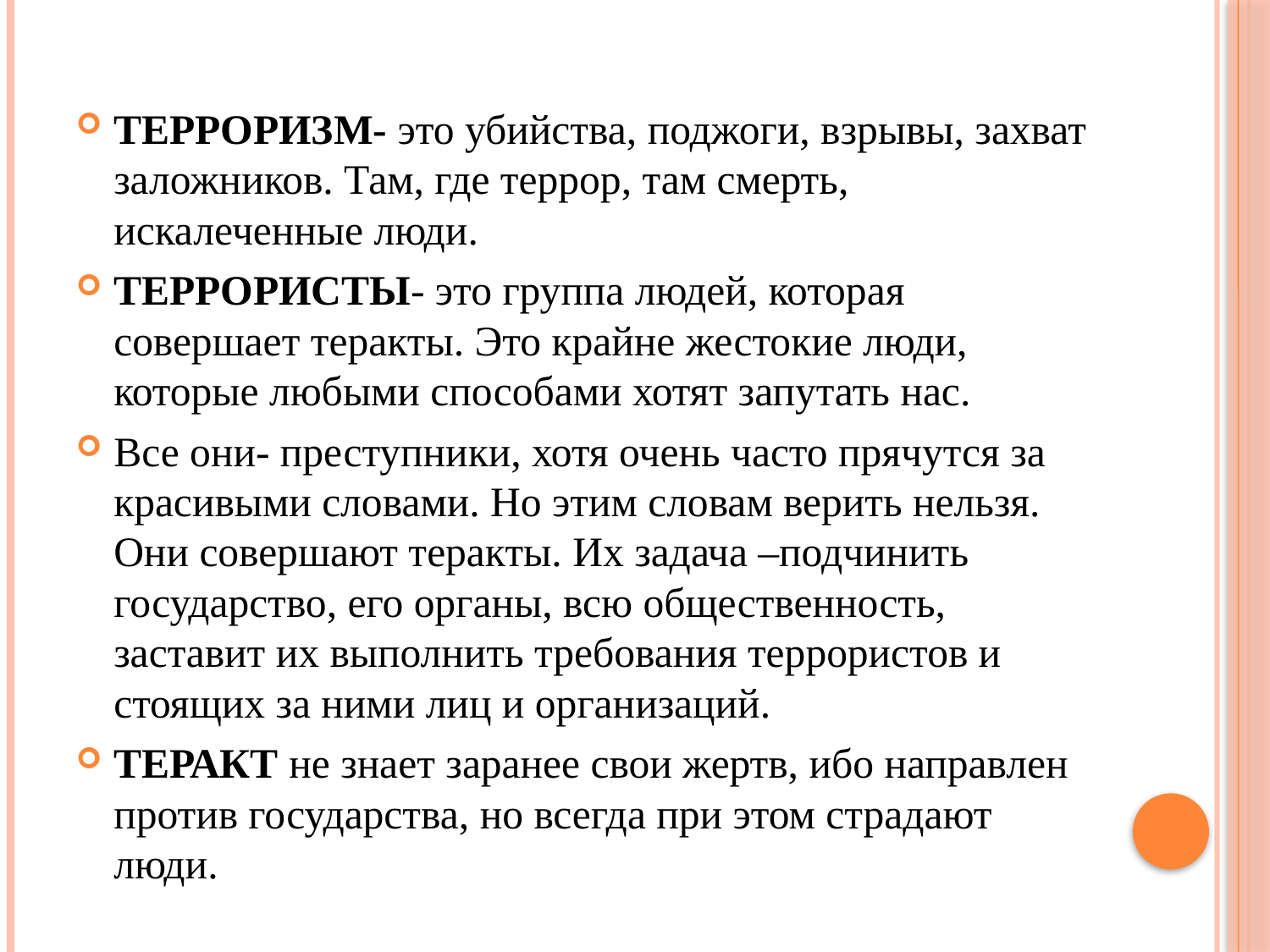

ТЕРРОРИЗМ- это убийства, поджоги, взрывы, захват заложников. Там, где террор, там смерть, искалеченные люди.
ТЕРРОРИСТЫ- это группа людей, которая совершает теракты. Это крайне жестокие люди, которые любыми способами хотят запутать нас.
Все они- преступники, хотя очень часто прячутся за красивыми словами. Но этим словам верить нельзя. Они совершают теракты. Их задача –подчинить государство, его органы, всю общественность, заставит их выполнить требования террористов и стоящих за ними лиц и организаций.
ТЕРАКТ не знает заранее свои жертв, ибо направлен против государства, но всегда при этом страдают люди.